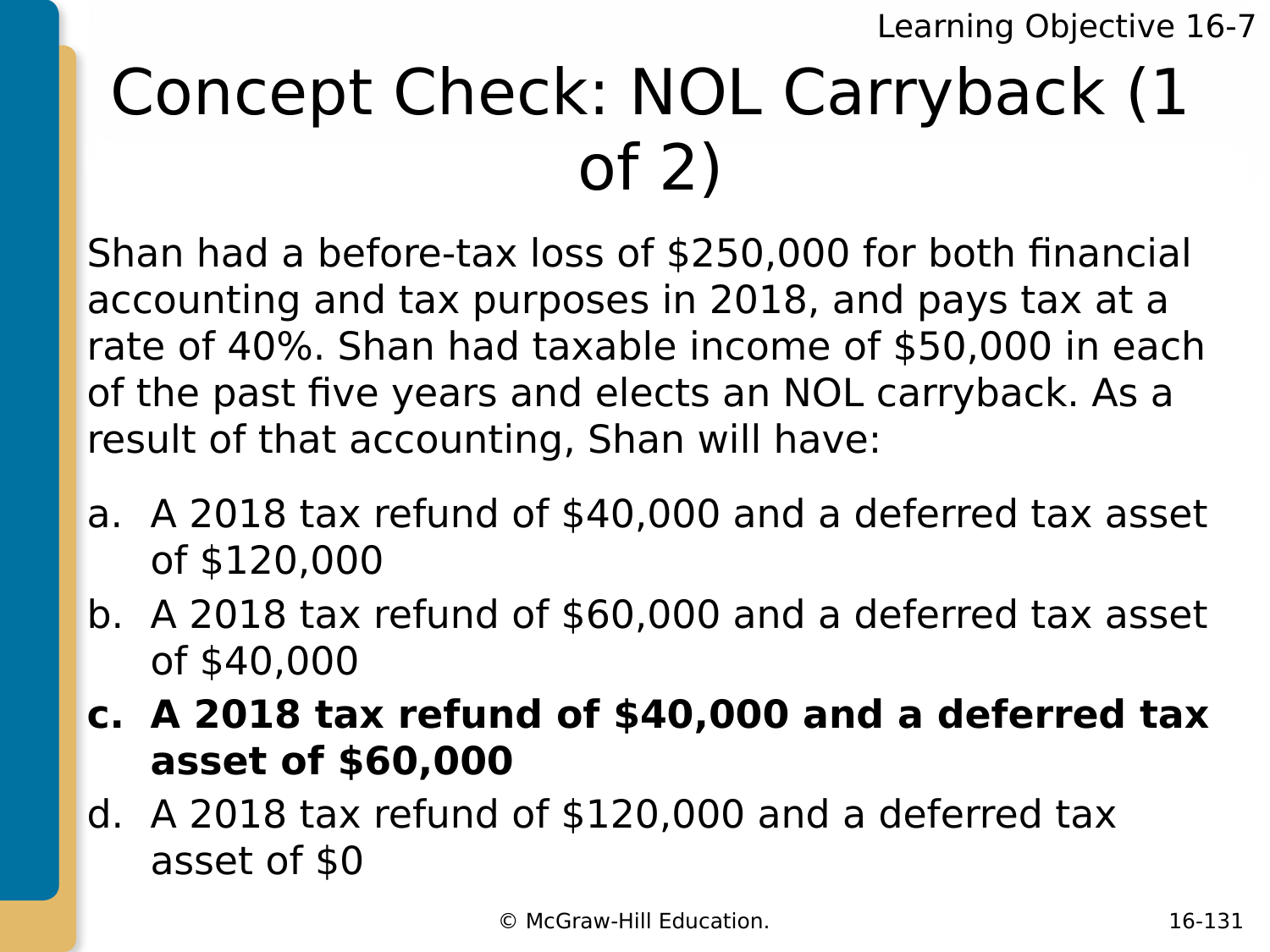

Learning Objective 16-7
# Concept Check: NOL Carryback (1 of 2)
Shan had a before-tax loss of $250,000 for both financial accounting and tax purposes in 2018, and pays tax at a rate of 40%. Shan had taxable income of $50,000 in each of the past five years and elects an NOL carryback. As a result of that accounting, Shan will have:
A 2018 tax refund of $40,000 and a deferred tax asset of $120,000
A 2018 tax refund of $60,000 and a deferred tax asset of $40,000
A 2018 tax refund of $40,000 and a deferred tax asset of $60,000
A 2018 tax refund of $120,000 and a deferred tax asset of $0